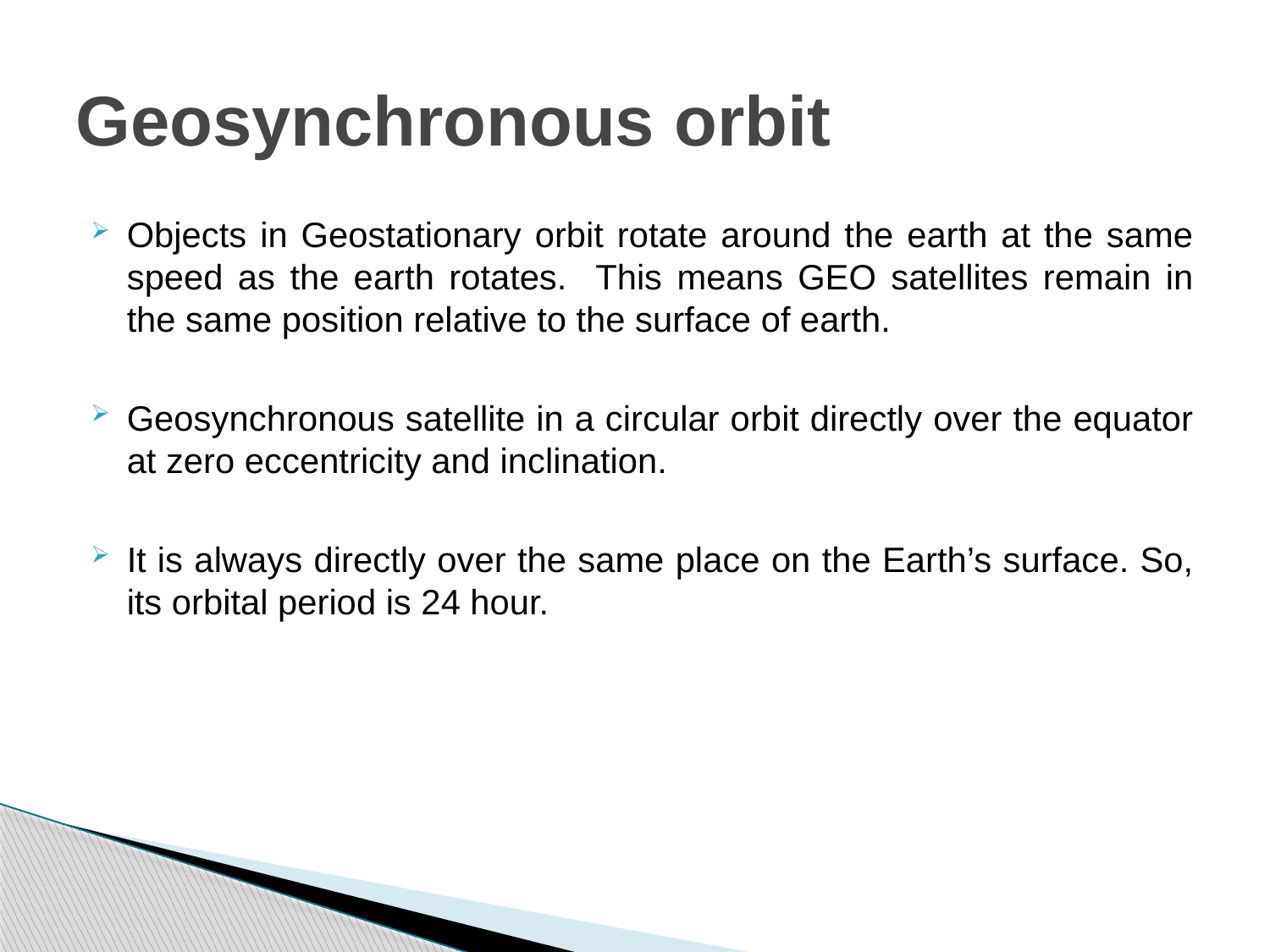

# Geosynchronous orbit
Objects in Geostationary orbit rotate around the earth at the same speed as the earth rotates.  This means GEO satellites remain in the same position relative to the surface of earth.

Geosynchronous satellite in a circular orbit directly over the equator at zero eccentricity and inclination.

It is always directly over the same place on the Earth’s surface. So, its orbital period is 24 hour.